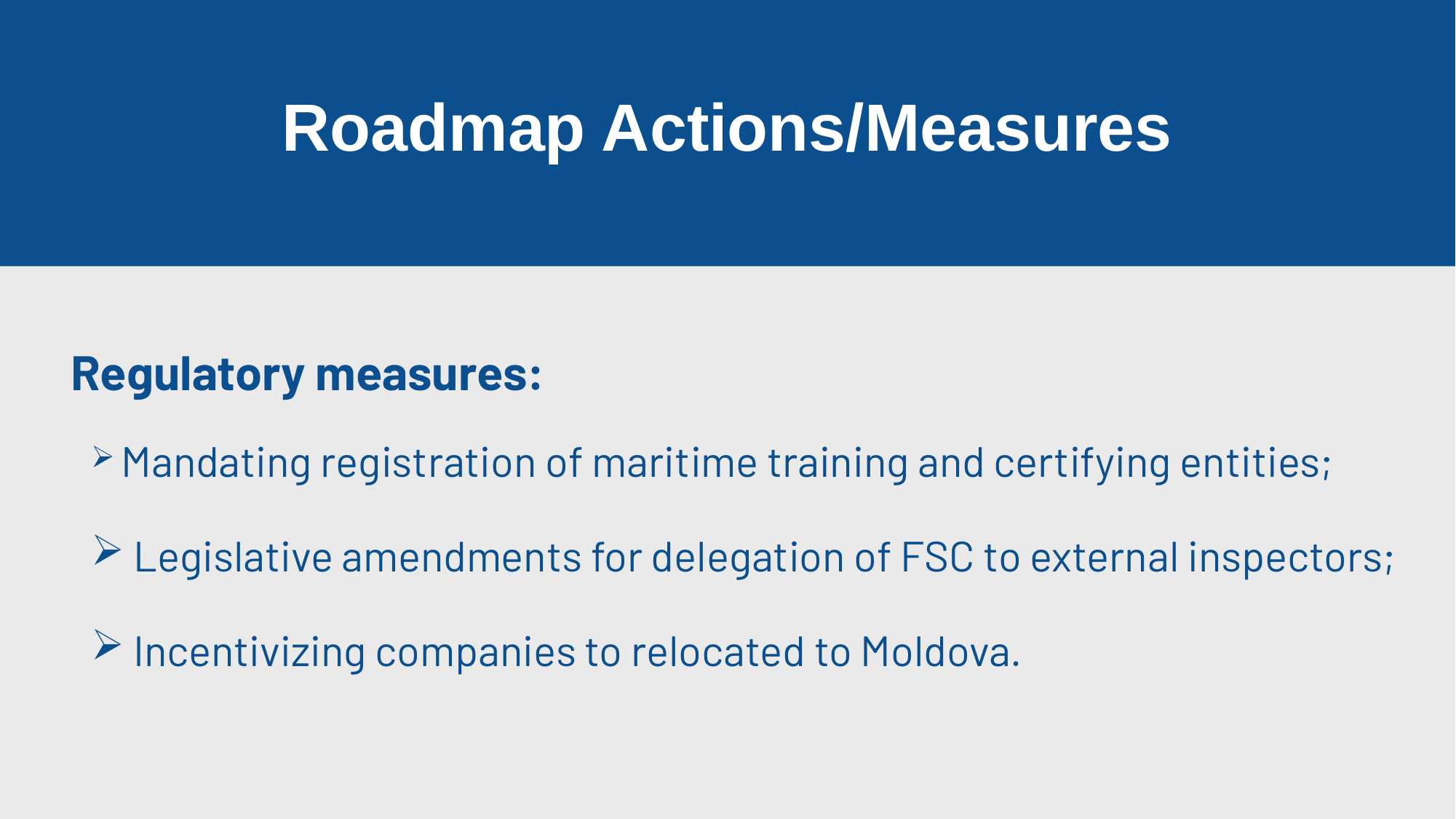

Roadmap Actions/Measures

Regulatory measures:
 Mandating registration of maritime training and certifying entities;
 Legislative amendments for delegation of FSC to external inspectors;
 Incentivizing companies to relocated to Moldova.